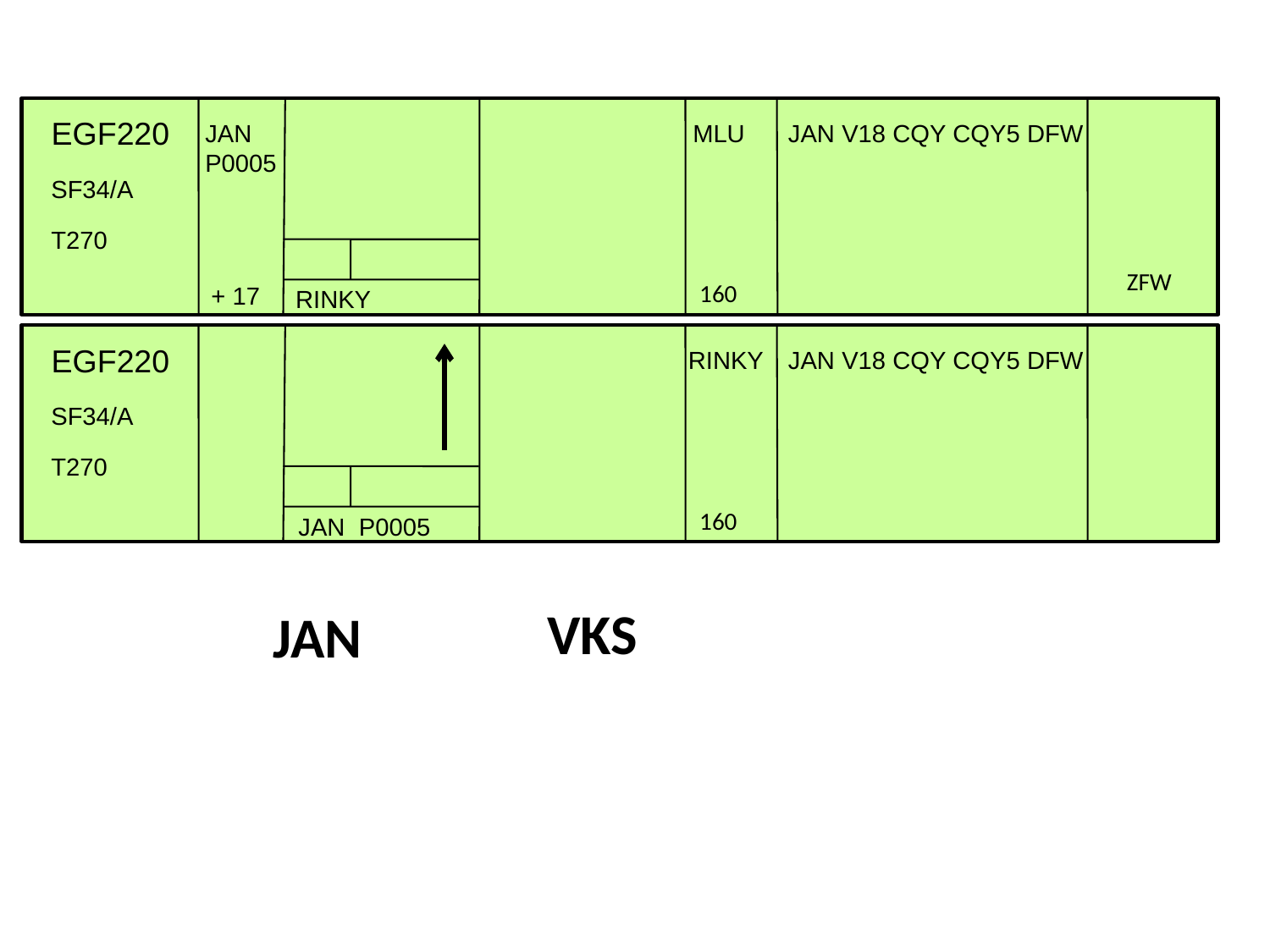

EGF220
JAN
P0005

  MLU

JAN V18 CQY CQY5 DFW

SF34/A

T270

ZFW
160
+ 17
RINKY

EGF220

 RINKY
JAN V18 CQY CQY5 DFW

SF34/A

T270

160

JAN  P0005

VKS
JAN